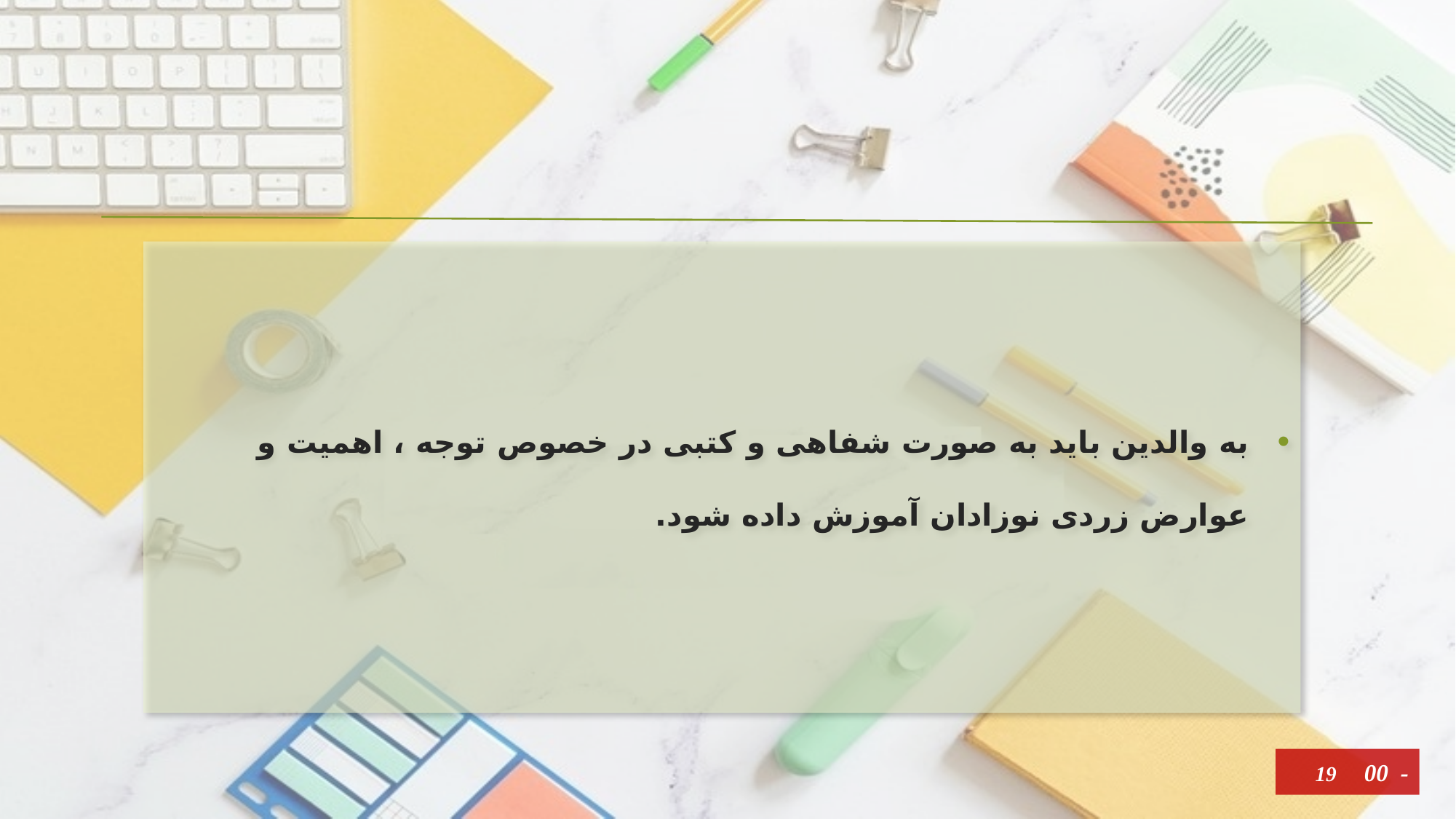

به والدین باید به صورت شفاهی و کتبی در خصوص توجه ، اهمیت و عوارض زردی نوزادان آموزش داده شود.
19